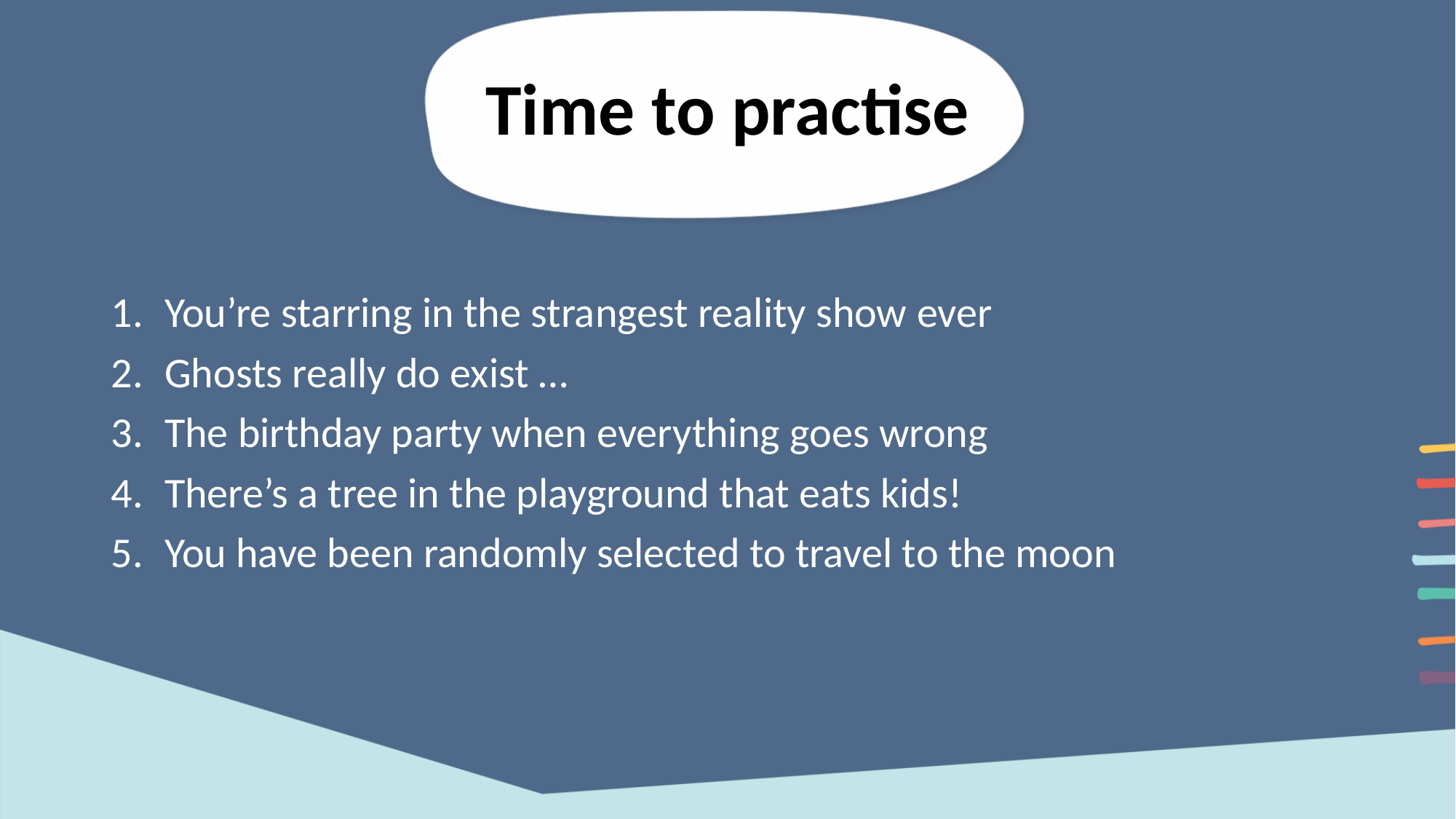

You’re starring in the strangest reality show ever
Ghosts really do exist …
The birthday party when everything goes wrong
There’s a tree in the playground that eats kids!
You have been randomly selected to travel to the moon